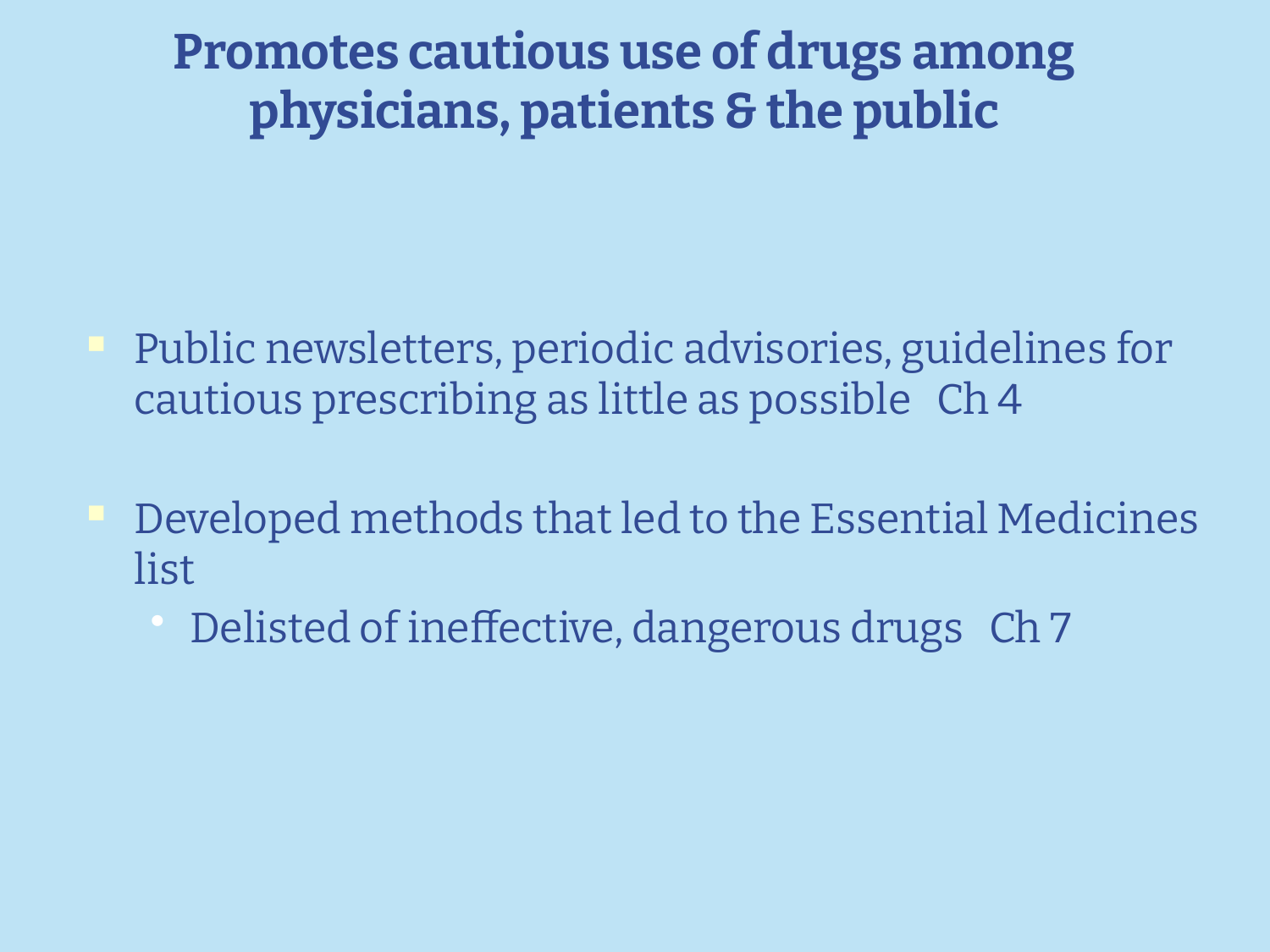

# Promotes cautious use of drugs among physicians, patients & the public

Public newsletters, periodic advisories, guidelines for cautious prescribing as little as possible   Ch 4

Developed methods that led to the Essential Medicines list
Delisted of ineffective, dangerous drugs   Ch 7